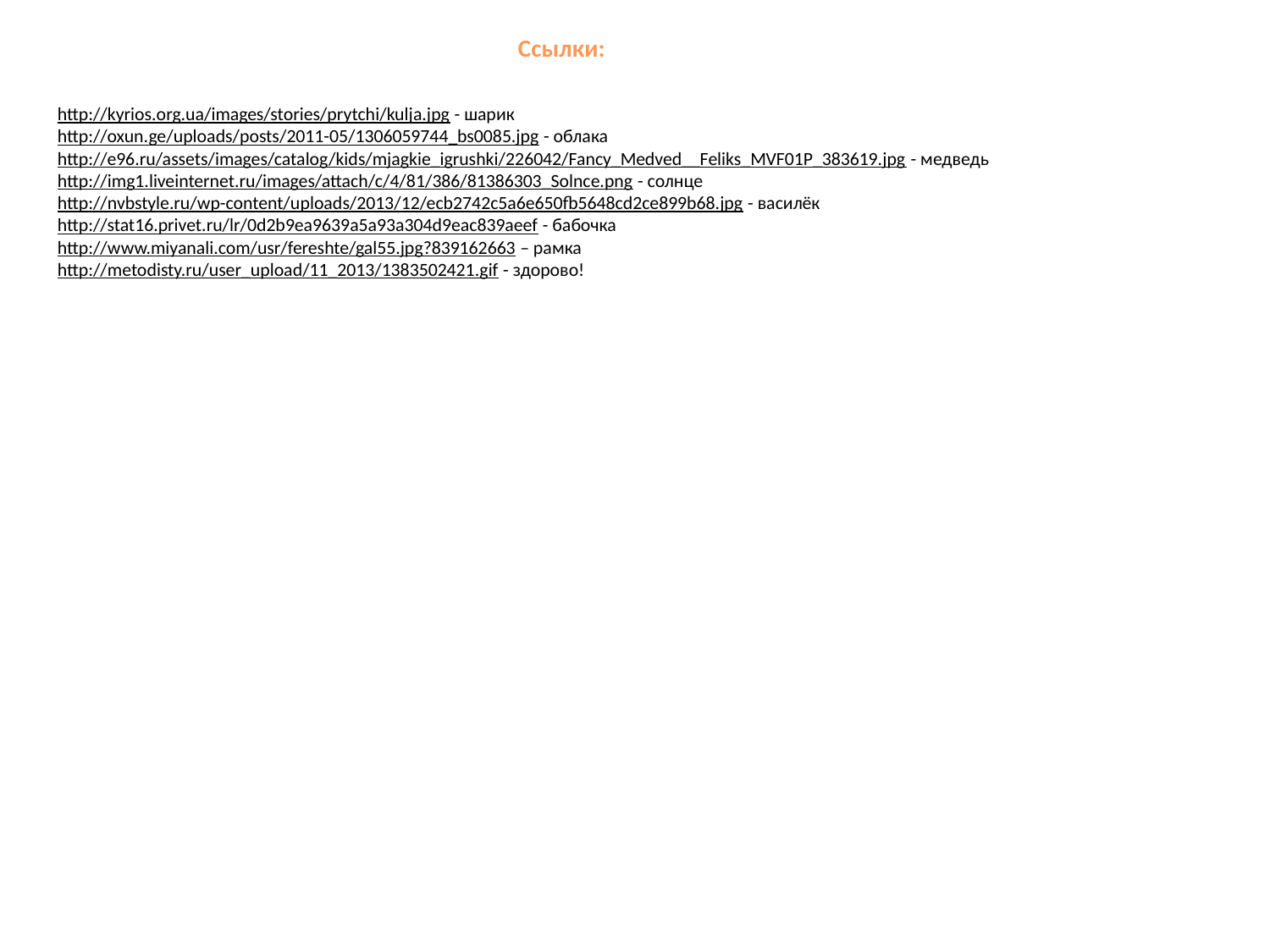

Ссылки:
http://kyrios.org.ua/images/stories/prytchi/kulja.jpg - шарик
http://oxun.ge/uploads/posts/2011-05/1306059744_bs0085.jpg - облака
http://e96.ru/assets/images/catalog/kids/mjagkie_igrushki/226042/Fancy_Medved__Feliks_MVF01P_383619.jpg - медведь
http://img1.liveinternet.ru/images/attach/c/4/81/386/81386303_Solnce.png - солнце
http://nvbstyle.ru/wp-content/uploads/2013/12/ecb2742c5a6e650fb5648cd2ce899b68.jpg - василёк
http://stat16.privet.ru/lr/0d2b9ea9639a5a93a304d9eac839aeef - бабочка
http://www.miyanali.com/usr/fereshte/gal55.jpg?839162663 – рамка
http://metodisty.ru/user_upload/11_2013/1383502421.gif - здорово!